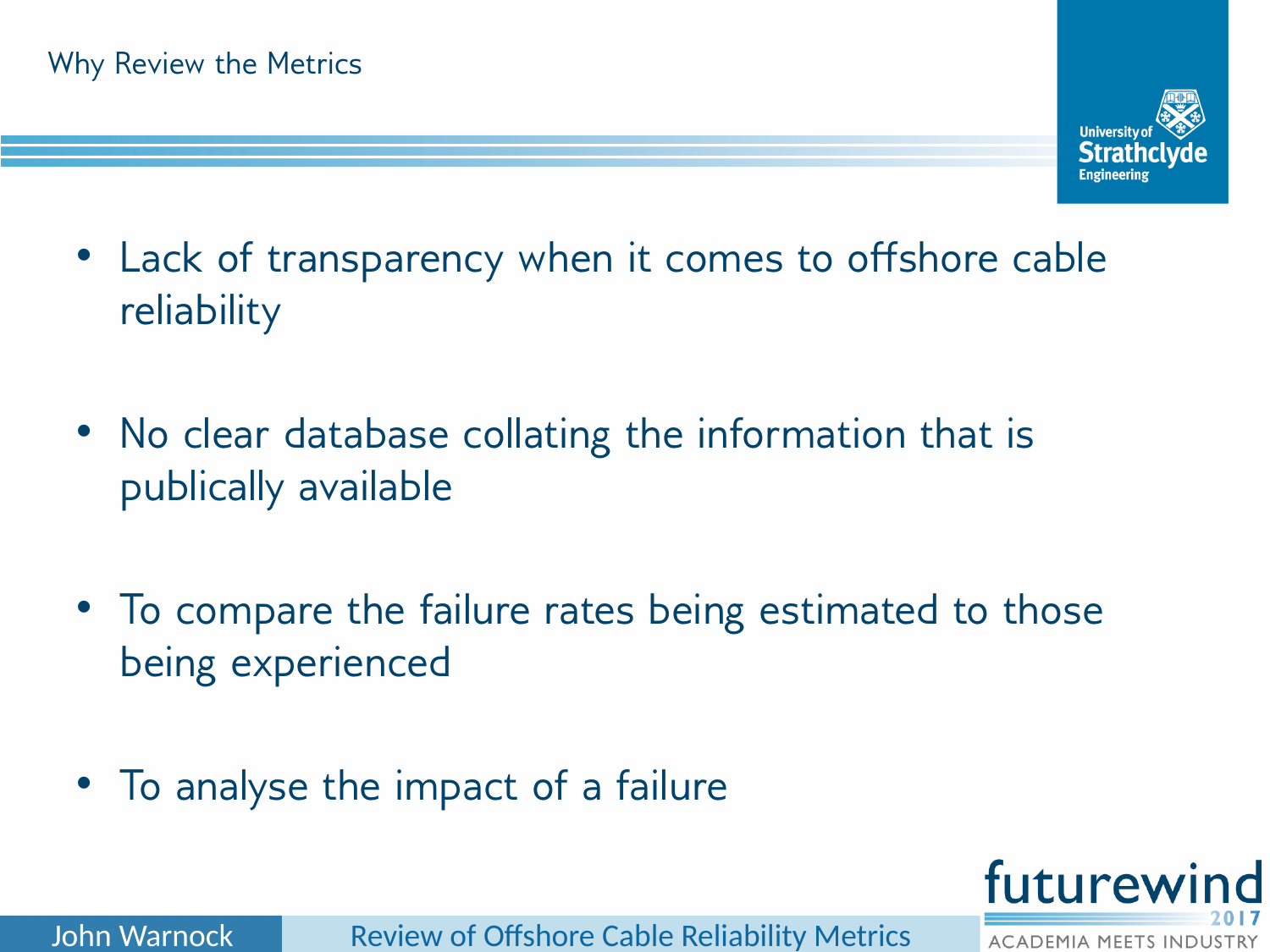

Why Review the Metrics
Lack of transparency when it comes to offshore cable reliability

No clear database collating the information that is publically available

To compare the failure rates being estimated to those being experienced

To analyse the impact of a failure